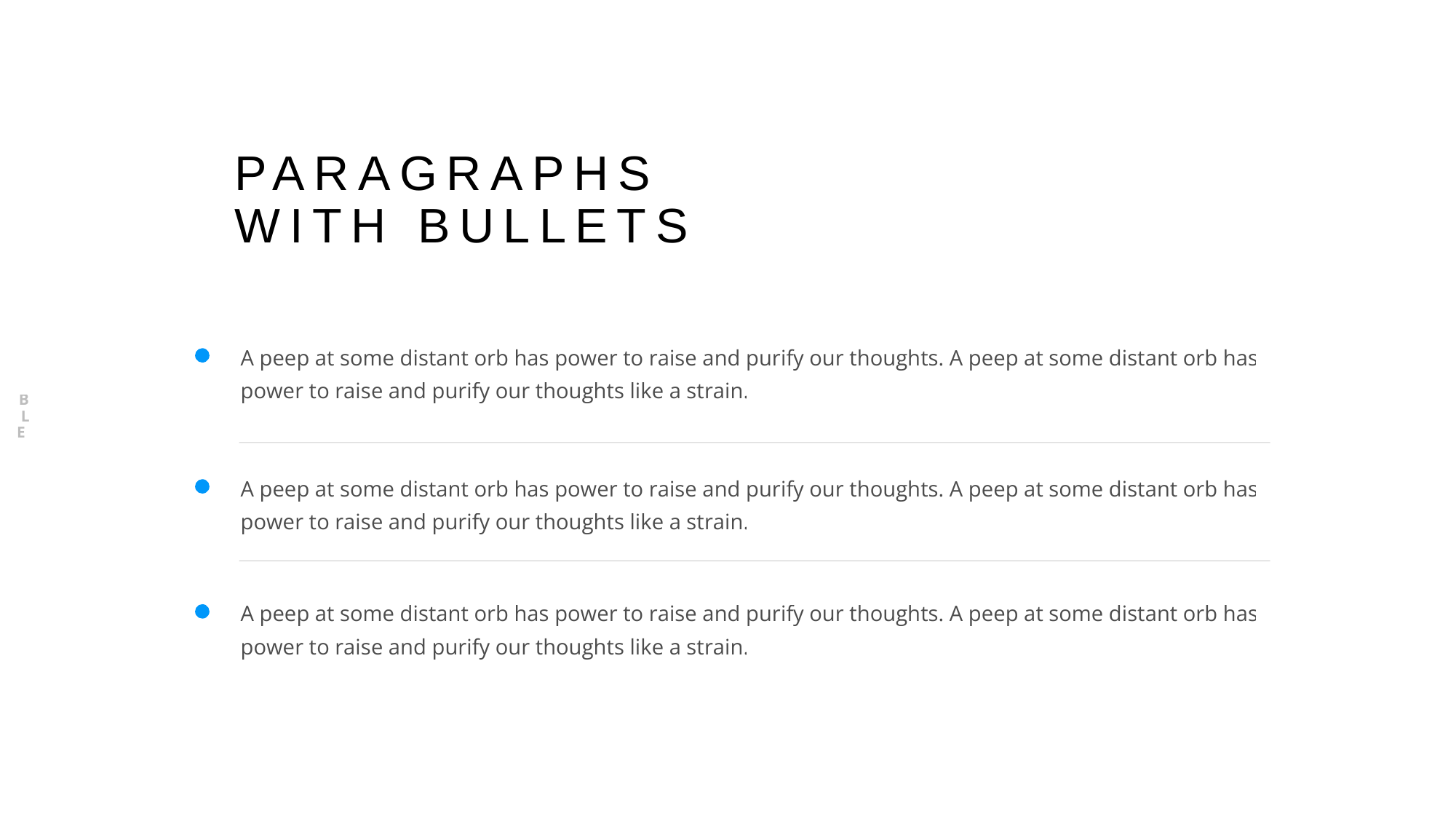

BULLETS
# PARAGRAPHS WITH BULLETS
A peep at some distant orb has power to raise and purify our thoughts. A peep at some distant orb has power to raise and purify our thoughts like a strain.

A peep at some distant orb has power to raise and purify our thoughts. A peep at some distant orb has power to raise and purify our thoughts like a strain.

A peep at some distant orb has power to raise and purify our thoughts. A peep at some distant orb has power to raise and purify our thoughts like a strain.